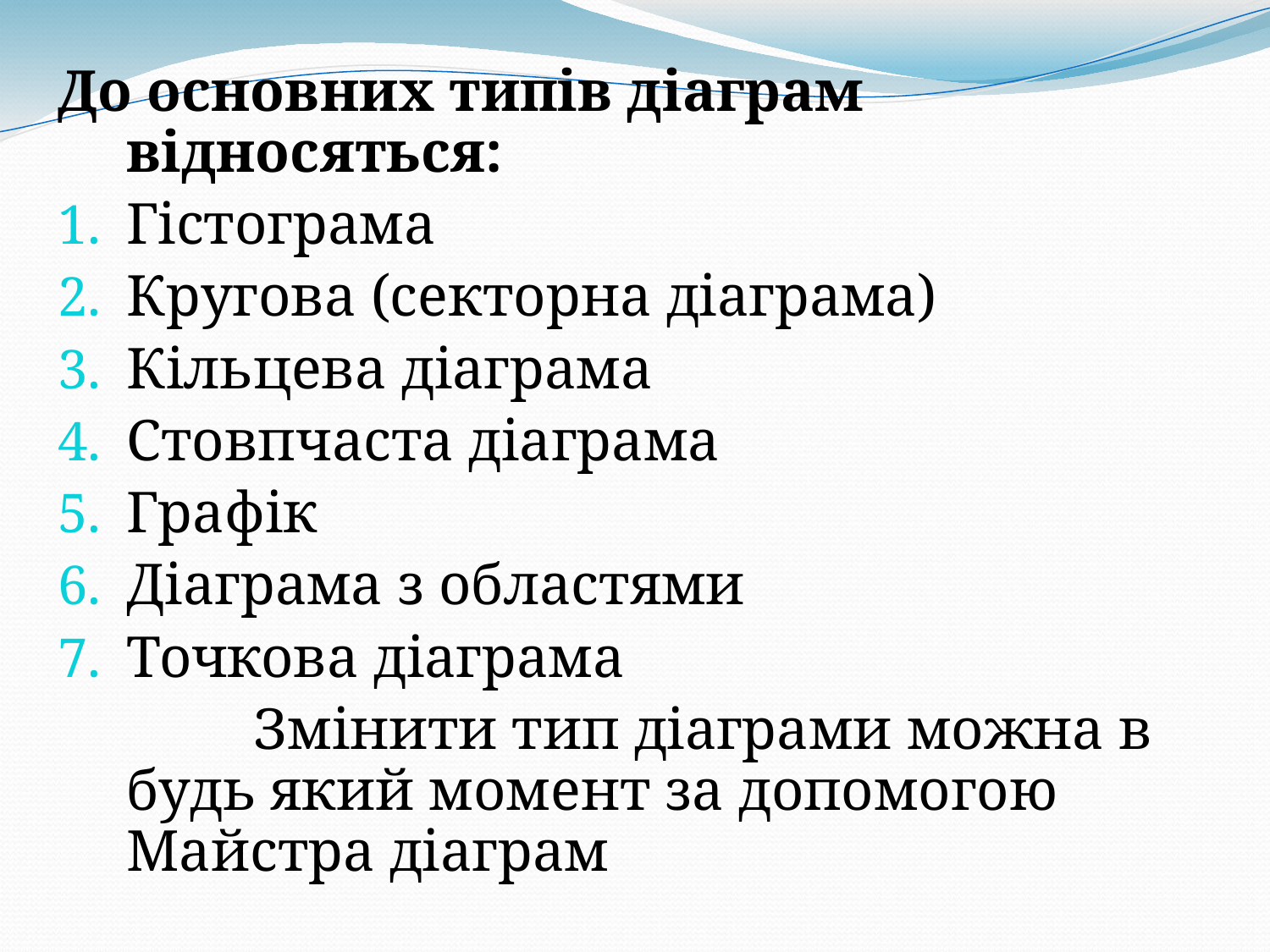

До основних типів діаграм відносяться:
Гістограма
Кругова (секторна діаграма)
Кільцева діаграма
Стовпчаста діаграма
Графік
Діаграма з областями
Точкова діаграма
		Змінити тип діаграми можна в будь який момент за допомогою Майстра діаграм